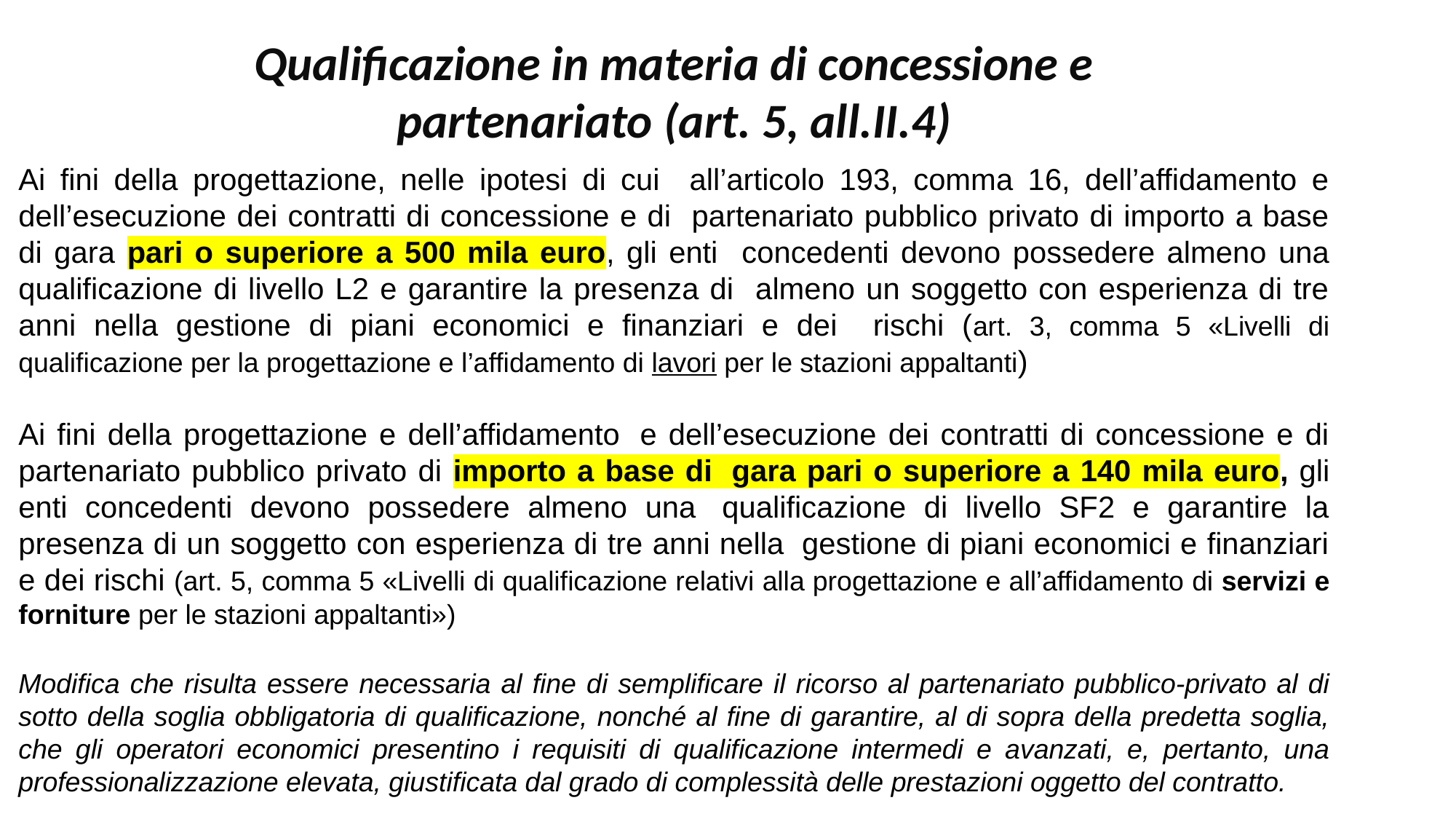

Qualificazione in materia di concessione e partenariato (art. 5, all.II.4)
Ai fini della progettazione, nelle ipotesi di cui  all’articolo 193, comma 16, dell’affidamento e dell’esecuzione dei contratti di concessione e di  partenariato pubblico privato di importo a base di gara pari o superiore a 500 mila euro, gli enti  concedenti devono possedere almeno una qualificazione di livello L2 e garantire la presenza di  almeno un soggetto con esperienza di tre anni nella gestione di piani economici e finanziari e dei  rischi (art. 3, comma 5 «Livelli di qualificazione per la progettazione e l’affidamento di lavori per le stazioni appaltanti)

Ai fini della progettazione e dell’affidamento  e dell’esecuzione dei contratti di concessione e di partenariato pubblico privato di importo a base di  gara pari o superiore a 140 mila euro, gli enti concedenti devono possedere almeno una  qualificazione di livello SF2 e garantire la presenza di un soggetto con esperienza di tre anni nella  gestione di piani economici e finanziari e dei rischi (art. 5, comma 5 «Livelli di qualificazione relativi alla progettazione e all’affidamento di servizi e forniture per le stazioni appaltanti»)

Modifica che risulta essere necessaria al fine di semplificare il ricorso al partenariato pubblico-privato al di sotto della soglia obbligatoria di qualificazione, nonché al fine di garantire, al di sopra della predetta soglia, che gli operatori economici presentino i requisiti di qualificazione intermedi e avanzati, e, pertanto, una professionalizzazione elevata, giustificata dal grado di complessità delle prestazioni oggetto del contratto.